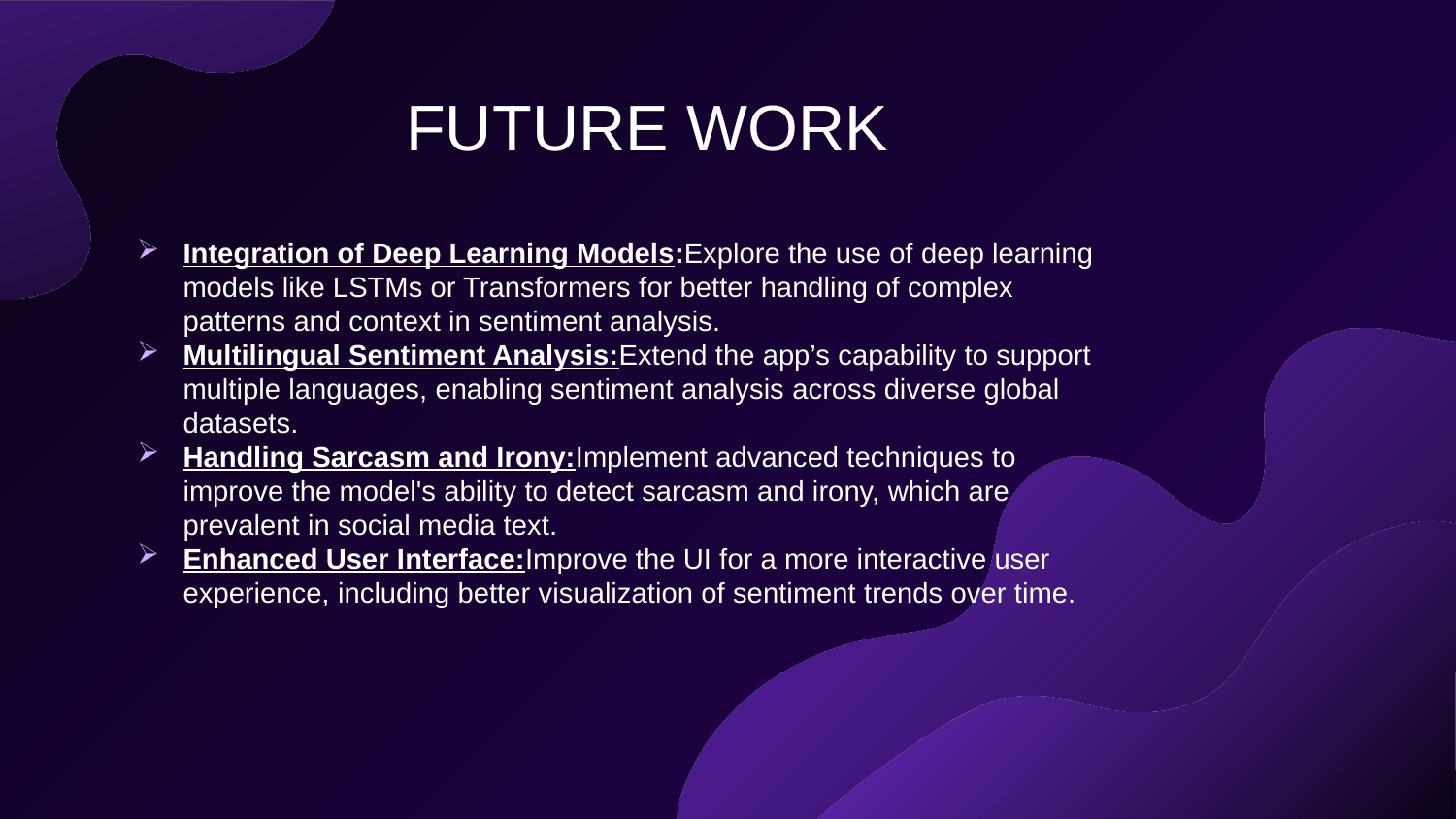

FUTURE WORK
Integration of Deep Learning Models:Explore the use of deep learning models like LSTMs or Transformers for better handling of complex patterns and context in sentiment analysis.
Multilingual Sentiment Analysis:Extend the app’s capability to support multiple languages, enabling sentiment analysis across diverse global datasets.
Handling Sarcasm and Irony:Implement advanced techniques to improve the model's ability to detect sarcasm and irony, which are prevalent in social media text.
Enhanced User Interface:Improve the UI for a more interactive user experience, including better visualization of sentiment trends over time.